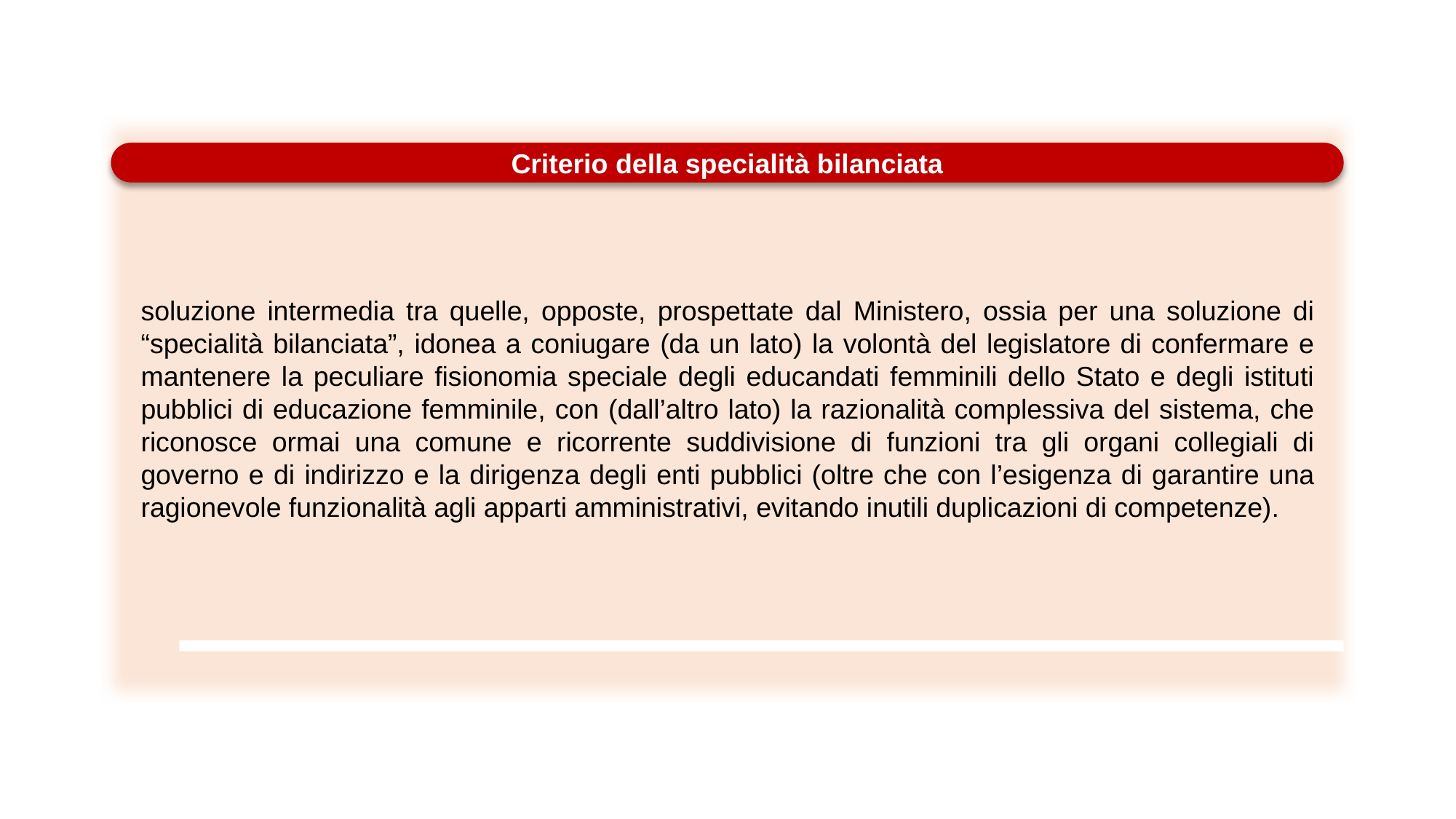

Il Ministero conclude

Criterio della specialità bilanciata
soluzione intermedia tra quelle, opposte, prospettate dal Ministero, ossia per una soluzione di “specialità bilanciata”, idonea a coniugare (da un lato) la volontà del legislatore di confermare e mantenere la peculiare fisionomia speciale degli educandati femminili dello Stato e degli istituti pubblici di educazione femminile, con (dall’altro lato) la razionalità complessiva del sistema, che riconosce ormai una comune e ricorrente suddivisione di funzioni tra gli organi collegiali di governo e di indirizzo e la dirigenza degli enti pubblici (oltre che con l’esigenza di garantire una ragionevole funzionalità agli apparti amministrativi, evitando inutili duplicazioni di competenze).